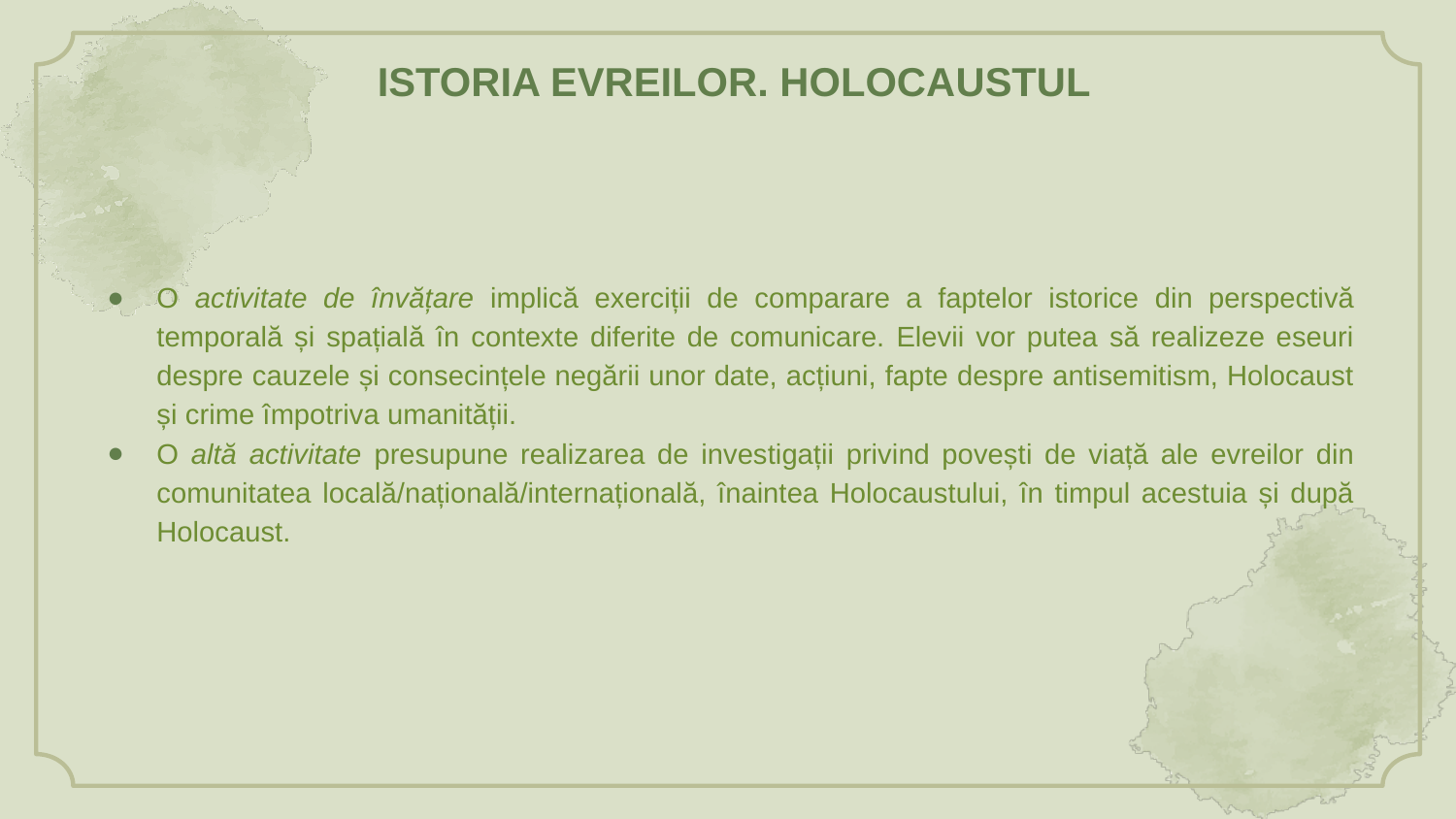

# ISTORIA EVREILOR. HOLOCAUSTUL

O activitate de învățare implică exerciții de comparare a faptelor istorice din perspectivă temporală și spațială în contexte diferite de comunicare. Elevii vor putea să realizeze eseuri despre cauzele și consecințele negării unor date, acțiuni, fapte despre antisemitism, Holocaust și crime împotriva umanității.
O altă activitate presupune realizarea de investigații privind povești de viață ale evreilor din comunitatea locală/națională/internațională, înaintea Holocaustului, în timpul acestuia și după Holocaust.